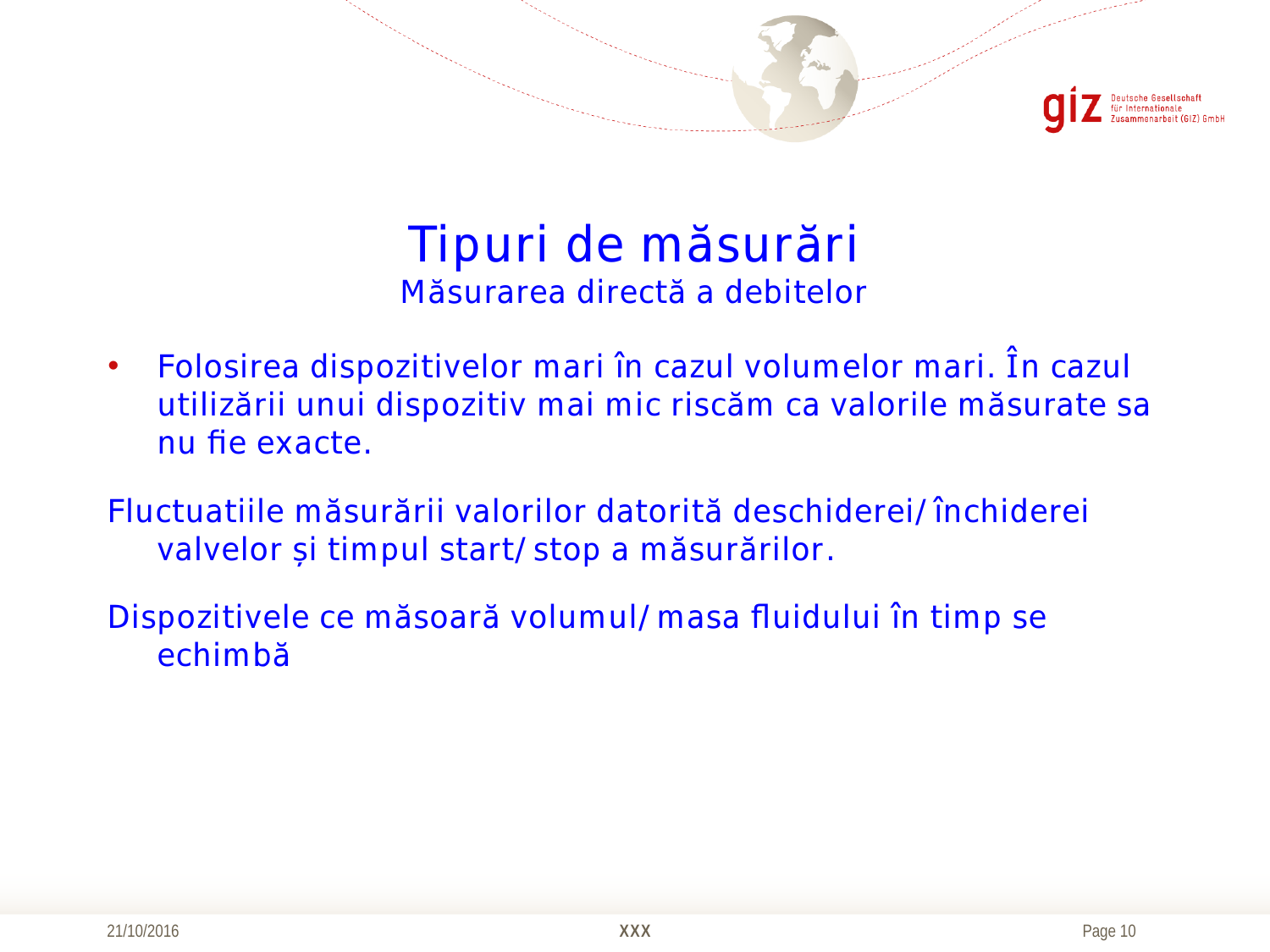

# Tipuri de măsurări Măsurarea directă a debitelor
Folosirea dispozitivelor mari în cazul volumelor mari. În cazul utilizării unui dispozitiv mai mic riscăm ca valorile măsurate sa nu fie exacte.
Fluctuatiile măsurării valorilor datorită deschiderei/închiderei valvelor și timpul start/stop a măsurărilor.
Dispozitivele ce măsoară volumul/masa fluidului în timp se echimbă
21/10/2016
XXX